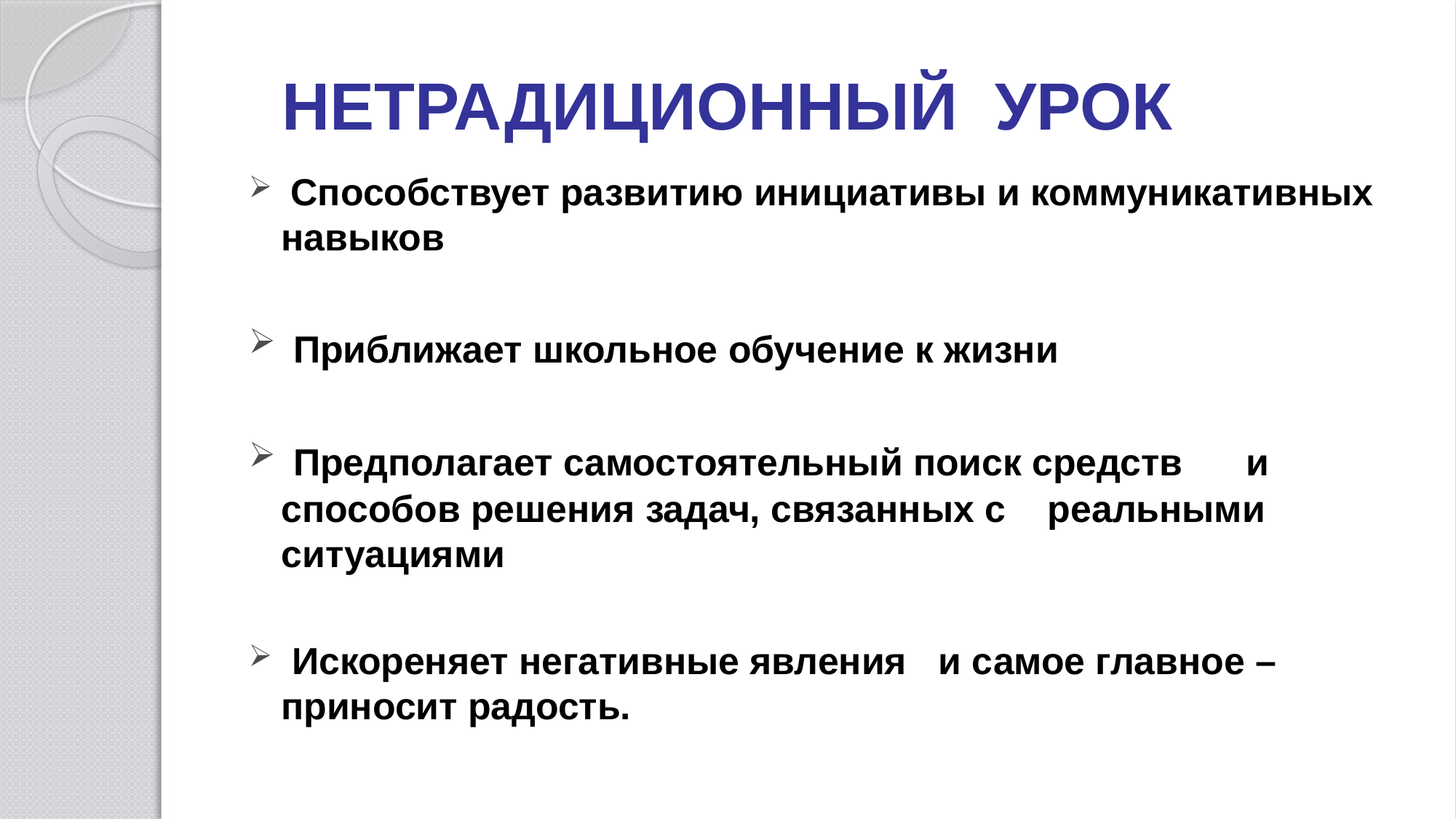

# НЕТРАДИЦИОННЫЙ  УРОК
 Способствует развитию инициативы и коммуникативных навыков

 Приближает школьное обучение к жизни

 Предполагает самостоятельный поиск средств      и способов решения задач, связанных с    реальными ситуациями

 Искореняет негативные явления   и самое главное –  приносит радость.